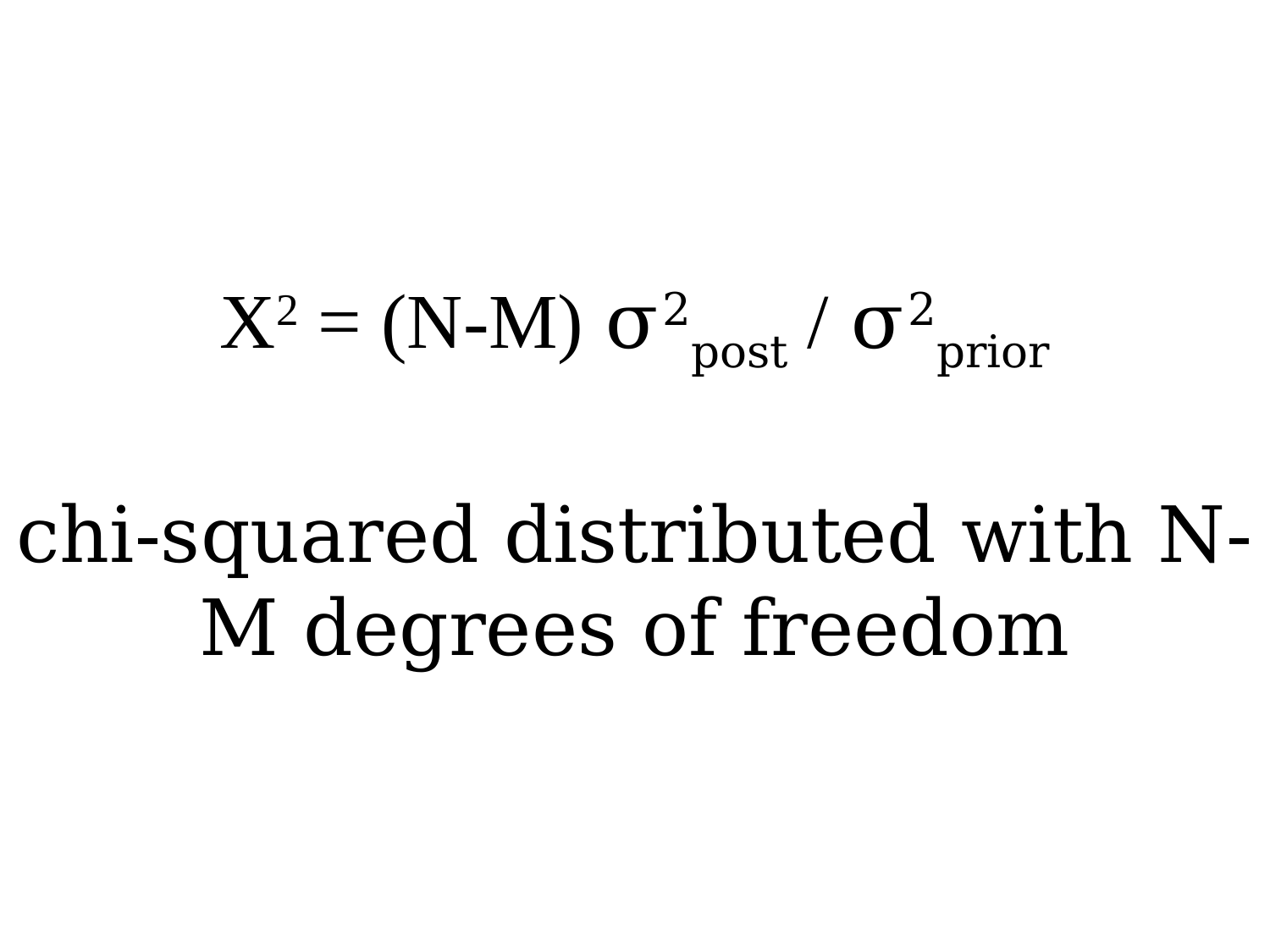

# X2 = (N-M) σ2post / σ2prior chi-squared distributed with N-M degrees of freedom